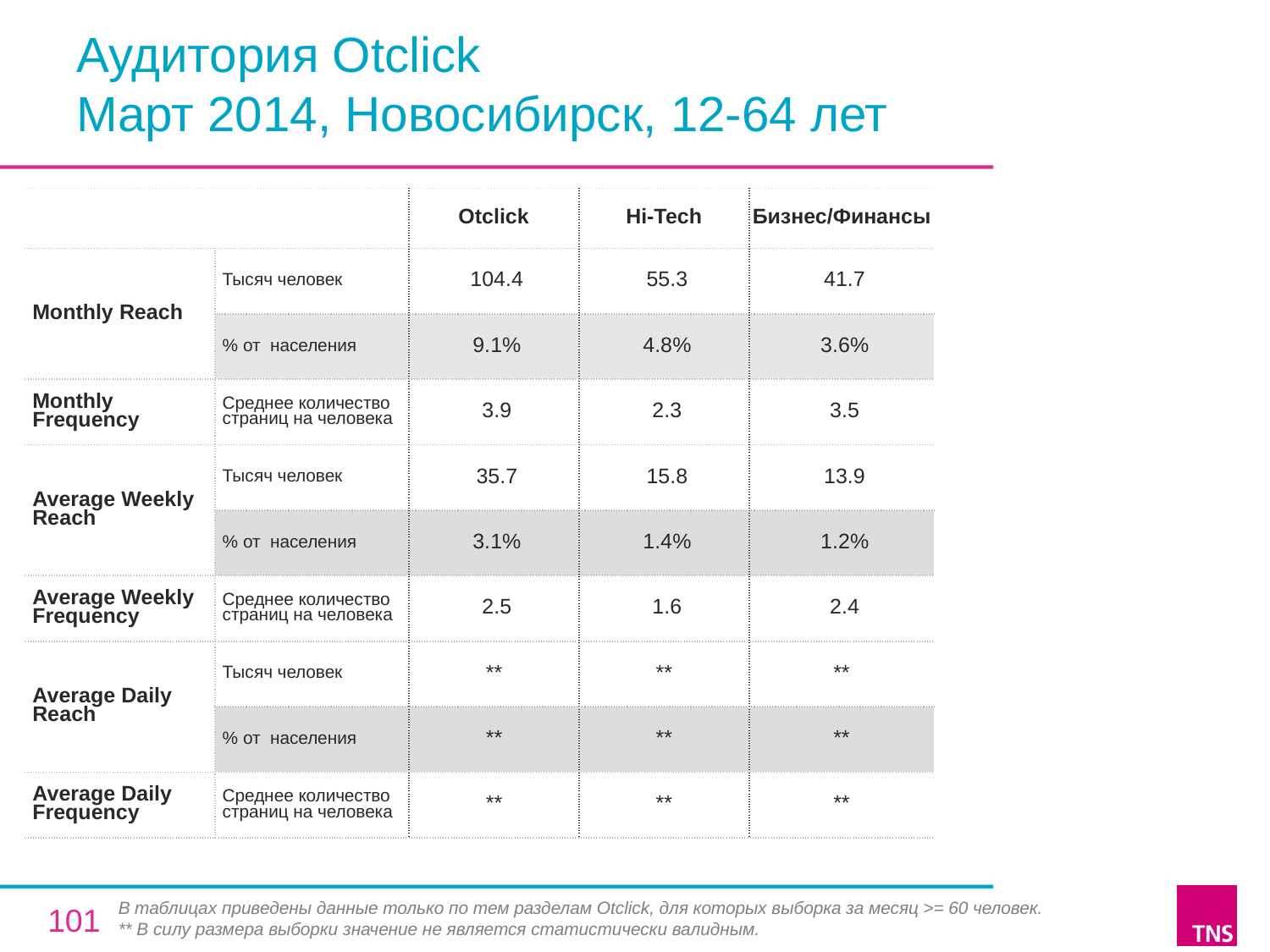

# Аудитория Otclick Март 2014, Новосибирск, 12-64 лет
|  |  | Otclick | Hi-Tech | Бизнес/Финансы |
| --- | --- | --- | --- | --- |
| Monthly Reach | Тысяч человек | 104.4 | 55.3 | 41.7 |
|  | % от населения | 9.1% | 4.8% | 3.6% |
| Monthly Frequency | Среднее количество страниц на человека | 3.9 | 2.3 | 3.5 |
| Average Weekly Reach | Тысяч человек | 35.7 | 15.8 | 13.9 |
|  | % от населения | 3.1% | 1.4% | 1.2% |
| Average Weekly Frequency | Среднее количество страниц на человека | 2.5 | 1.6 | 2.4 |
| Average Daily Reach | Тысяч человек | \*\* | \*\* | \*\* |
|  | % от населения | \*\* | \*\* | \*\* |
| Average Daily Frequency | Среднее количество страниц на человека | \*\* | \*\* | \*\* |
В таблицах приведены данные только по тем разделам Otclick, для которых выборка за месяц >= 60 человек.
** В силу размера выборки значение не является статистически валидным.
101